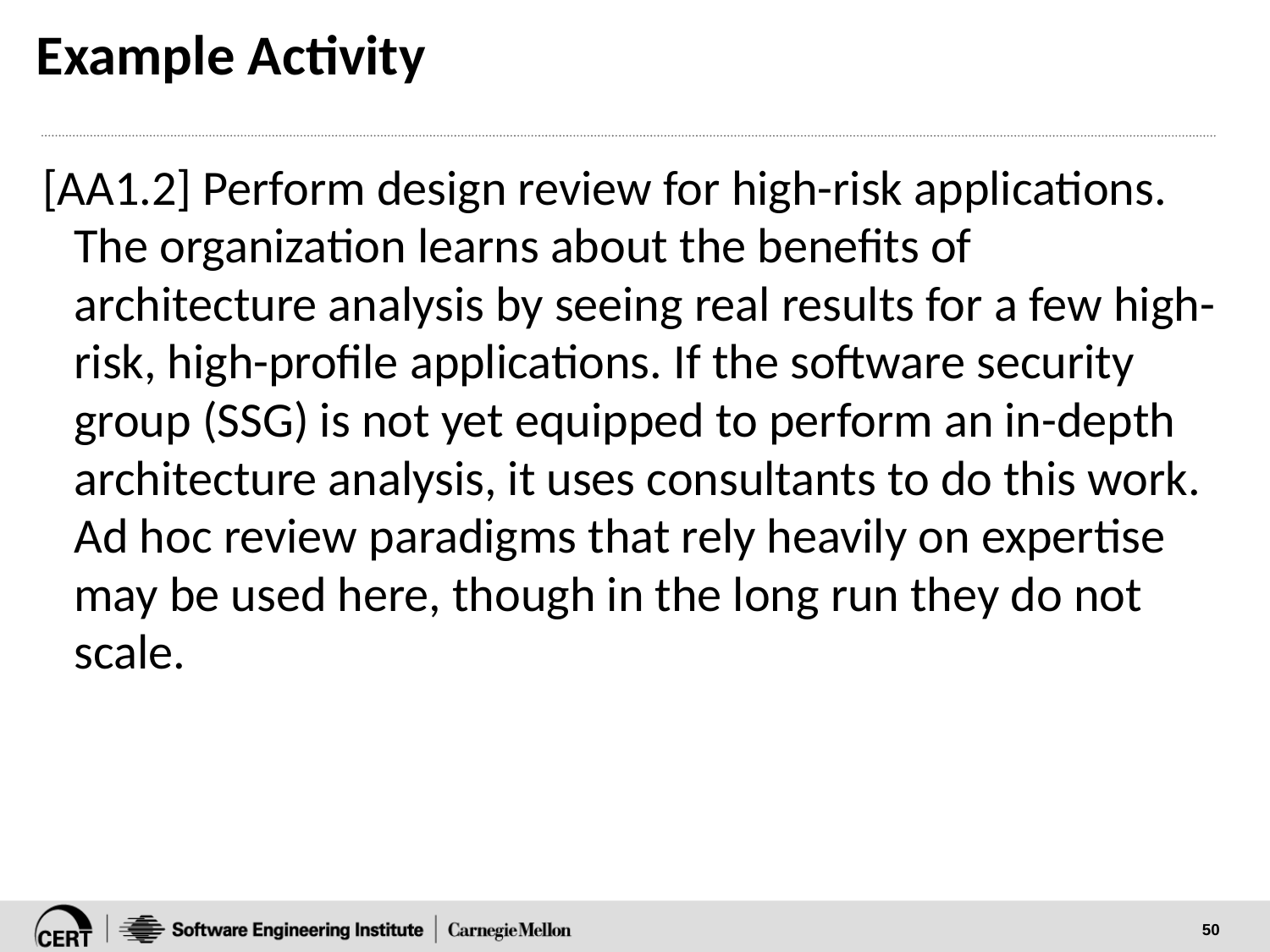

# Example Activity
[AA1.2] Perform design review for high-risk applications. The organization learns about the benefits of architecture analysis by seeing real results for a few high-risk, high-profile applications. If the software security group (SSG) is not yet equipped to perform an in-depth architecture analysis, it uses consultants to do this work. Ad hoc review paradigms that rely heavily on expertise may be used here, though in the long run they do not scale.